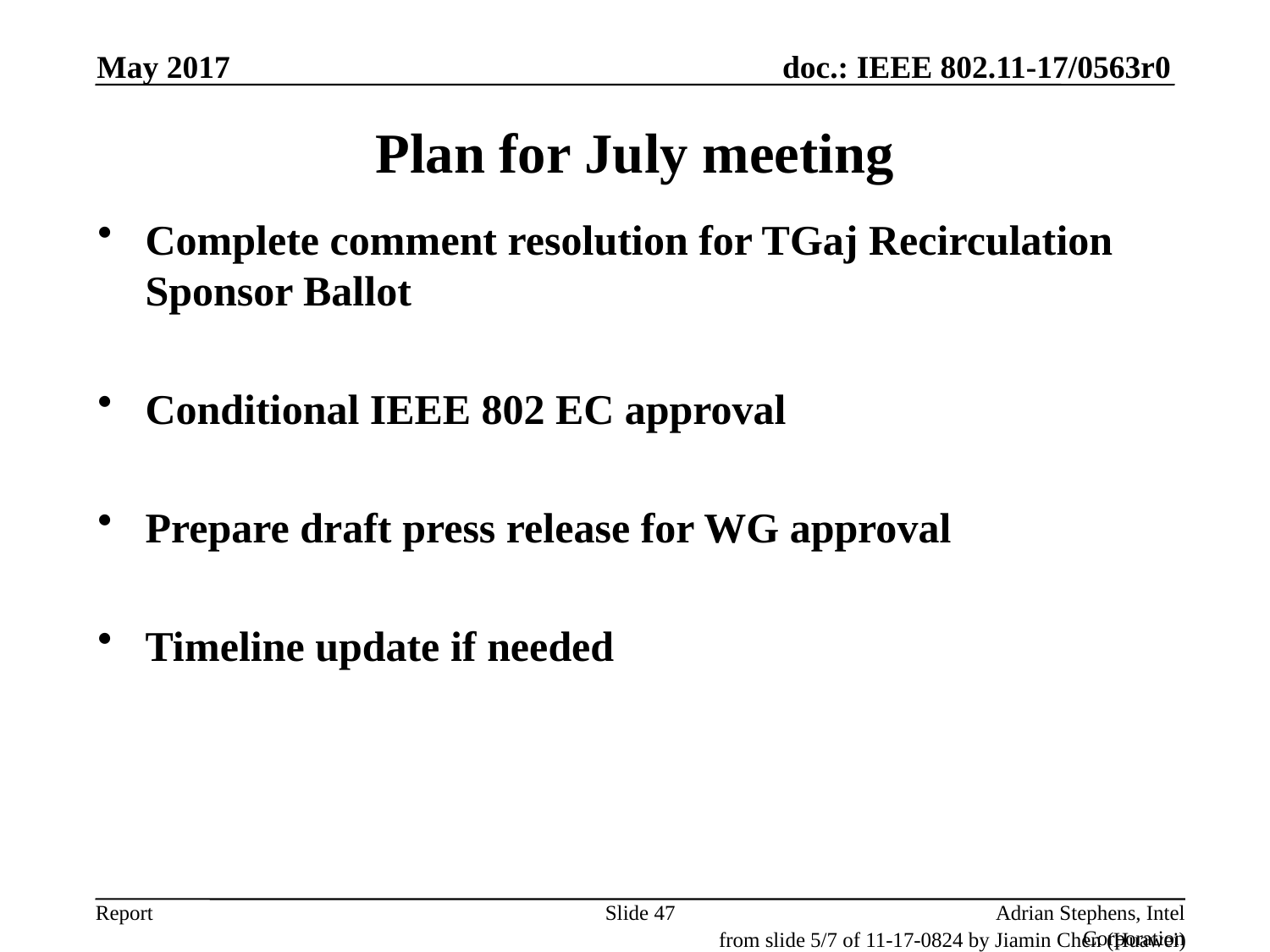

May 2017
# Plan for July meeting
Complete comment resolution for TGaj Recirculation Sponsor Ballot

Conditional IEEE 802 EC approval

Prepare draft press release for WG approval

Timeline update if needed

Slide 47
Adrian Stephens, Intel Corporation
from slide 5/7 of 11-17-0824 by Jiamin Chen (Huawei)